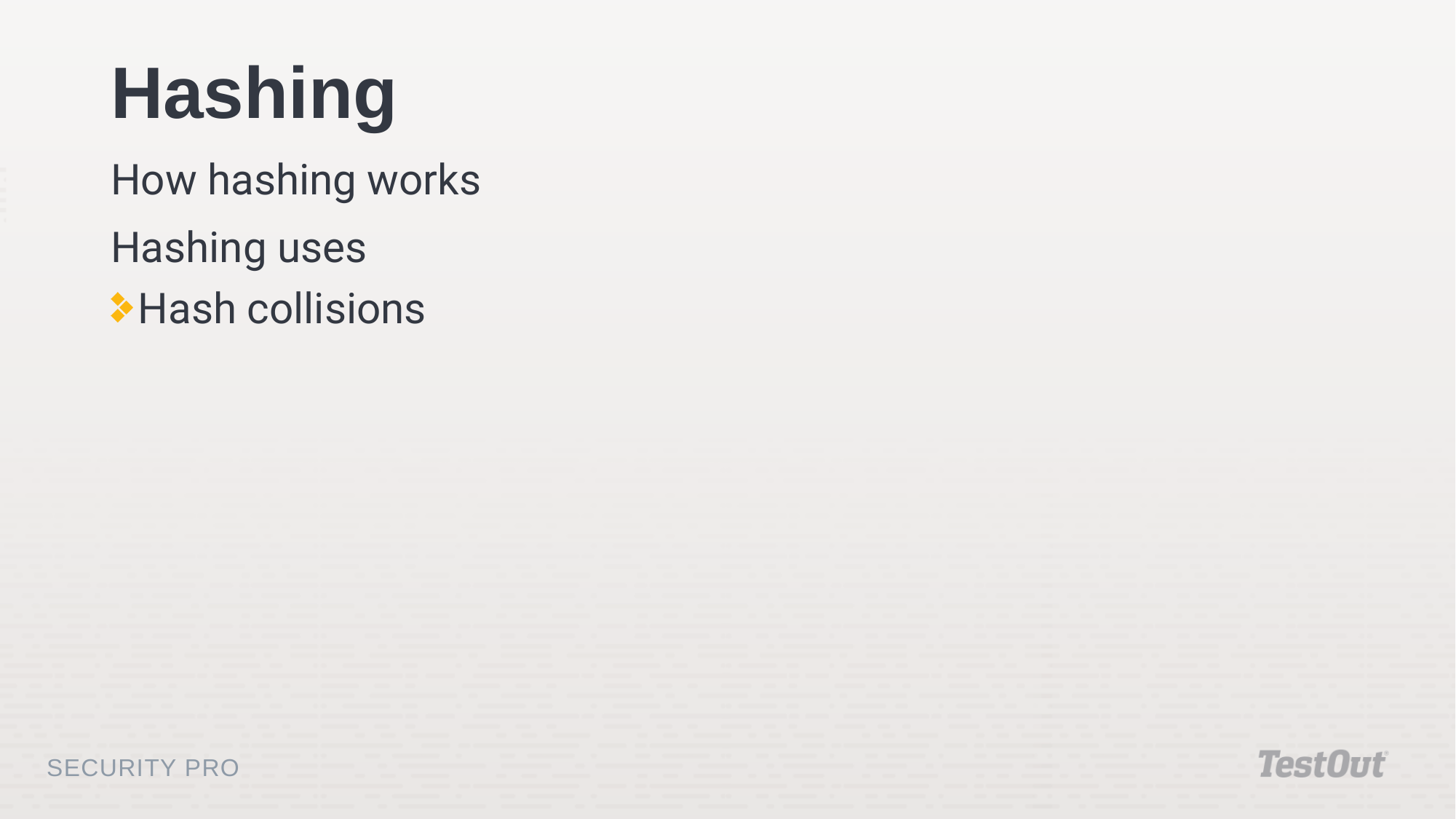

# Hashing
How hashing works
Hashing uses
Hash collisions
Security Pro